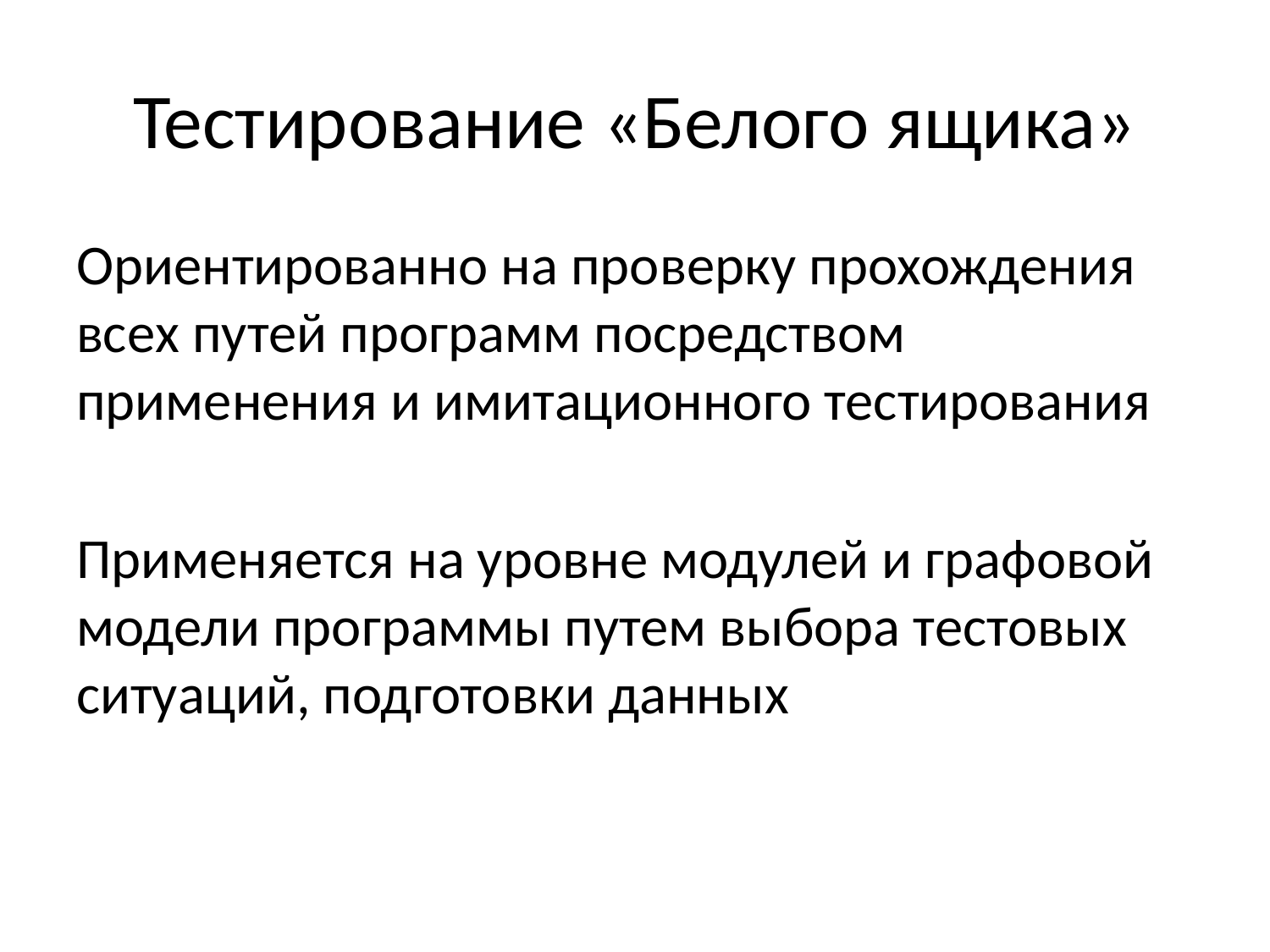

# Тестирование «Белого ящика»
Ориентированно на проверку прохождения всех путей программ посредством применения и имитационного тестирования

Применяется на уровне модулей и графовой модели программы путем выбора тестовых ситуаций, подготовки данных